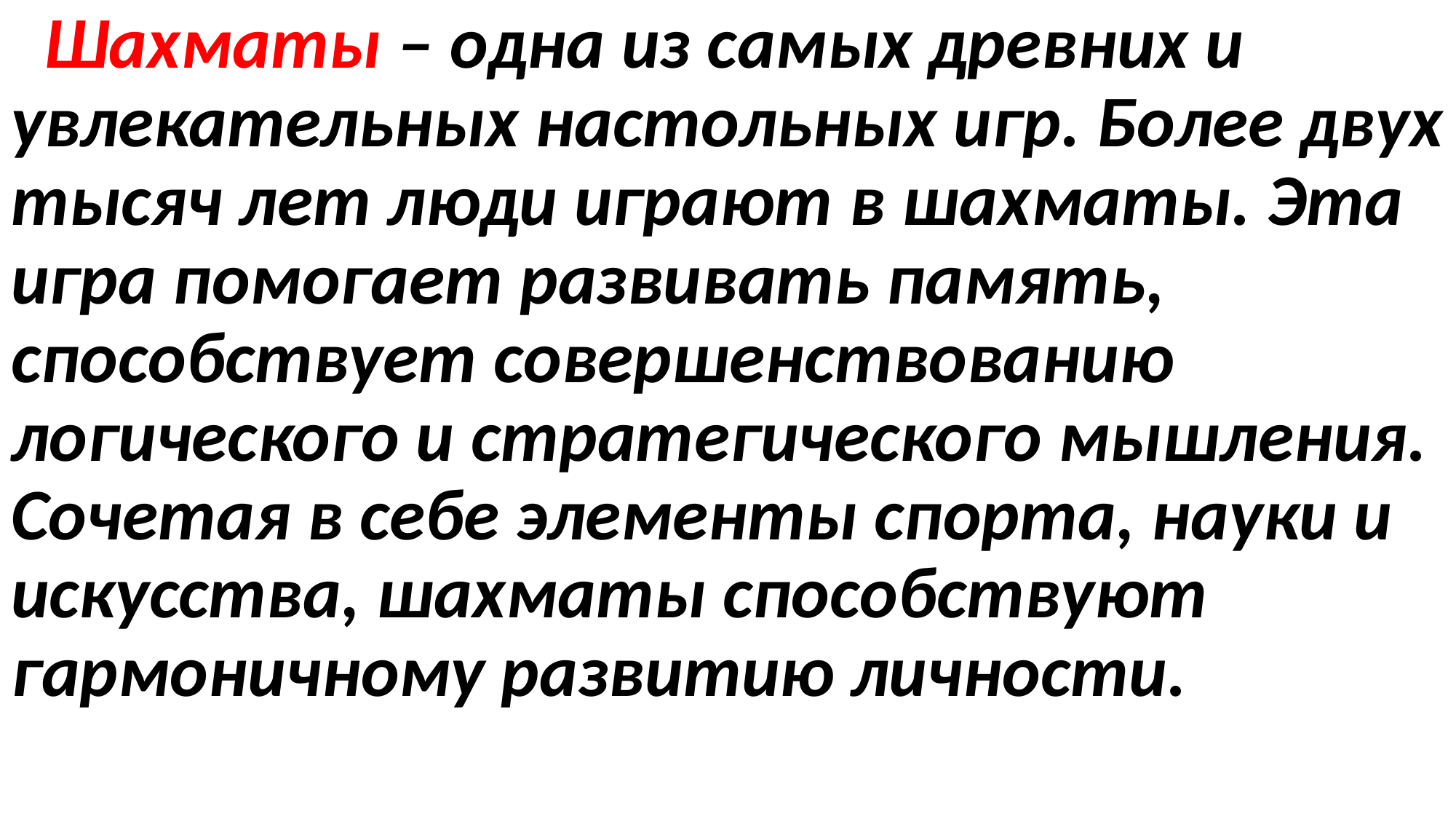

Шахматы – одна из самых древних и увлекательных настольных игр. Более двух тысяч лет люди играют в шахматы. Эта игра помогает развивать память, способствует совершенствованию логического и стратегического мышления. Сочетая в себе элементы спорта, науки и искусства, шахматы способствуют гармоничному развитию личности.